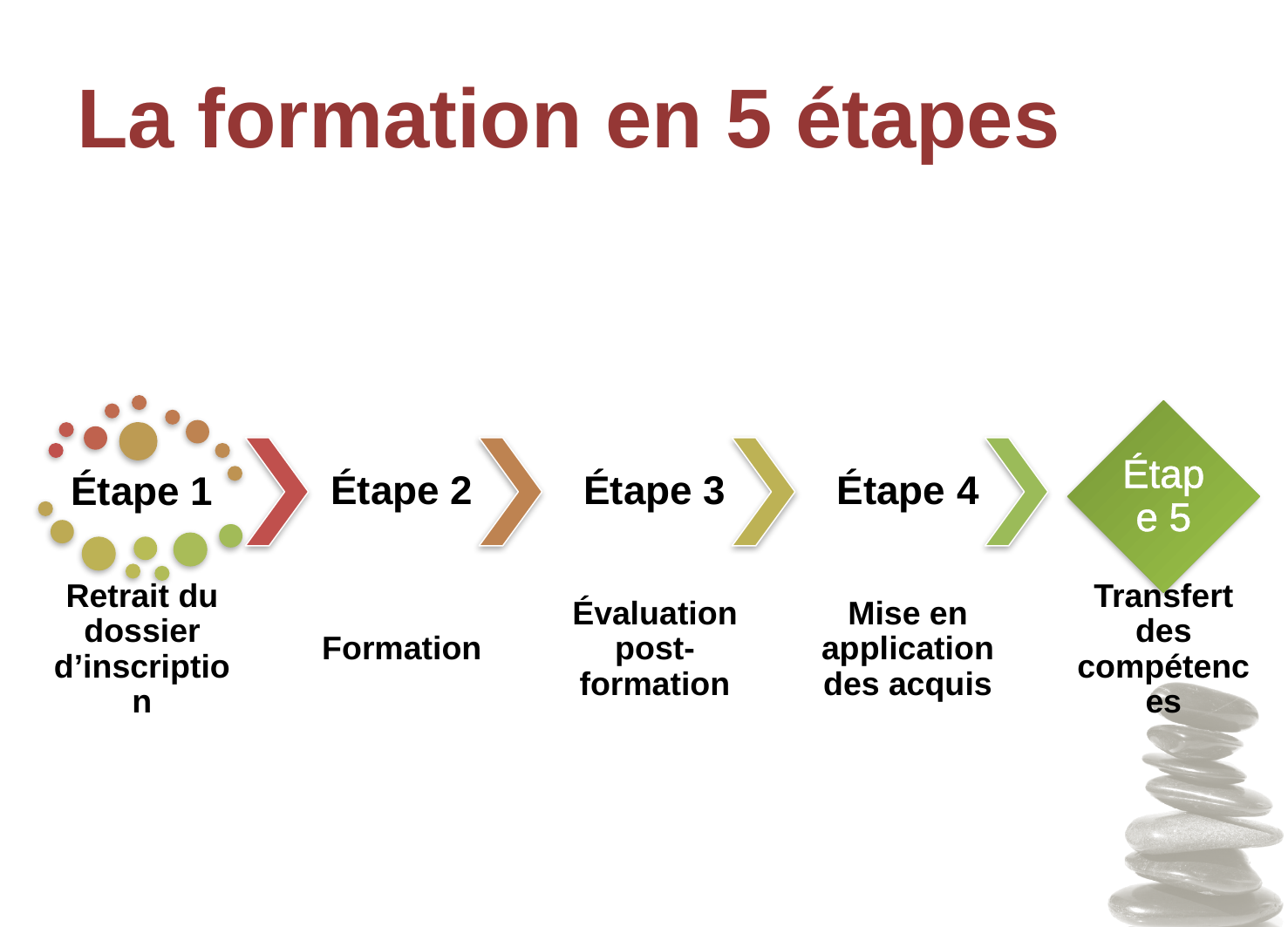

# La formation en 5 étapes
Étape 1
Retrait du dossier d’inscription
Étape 2
Formation
Étape 3
Évaluation post-formation
Étape 4
Mise en application des acquis
Étape 5
Transfert des compétences